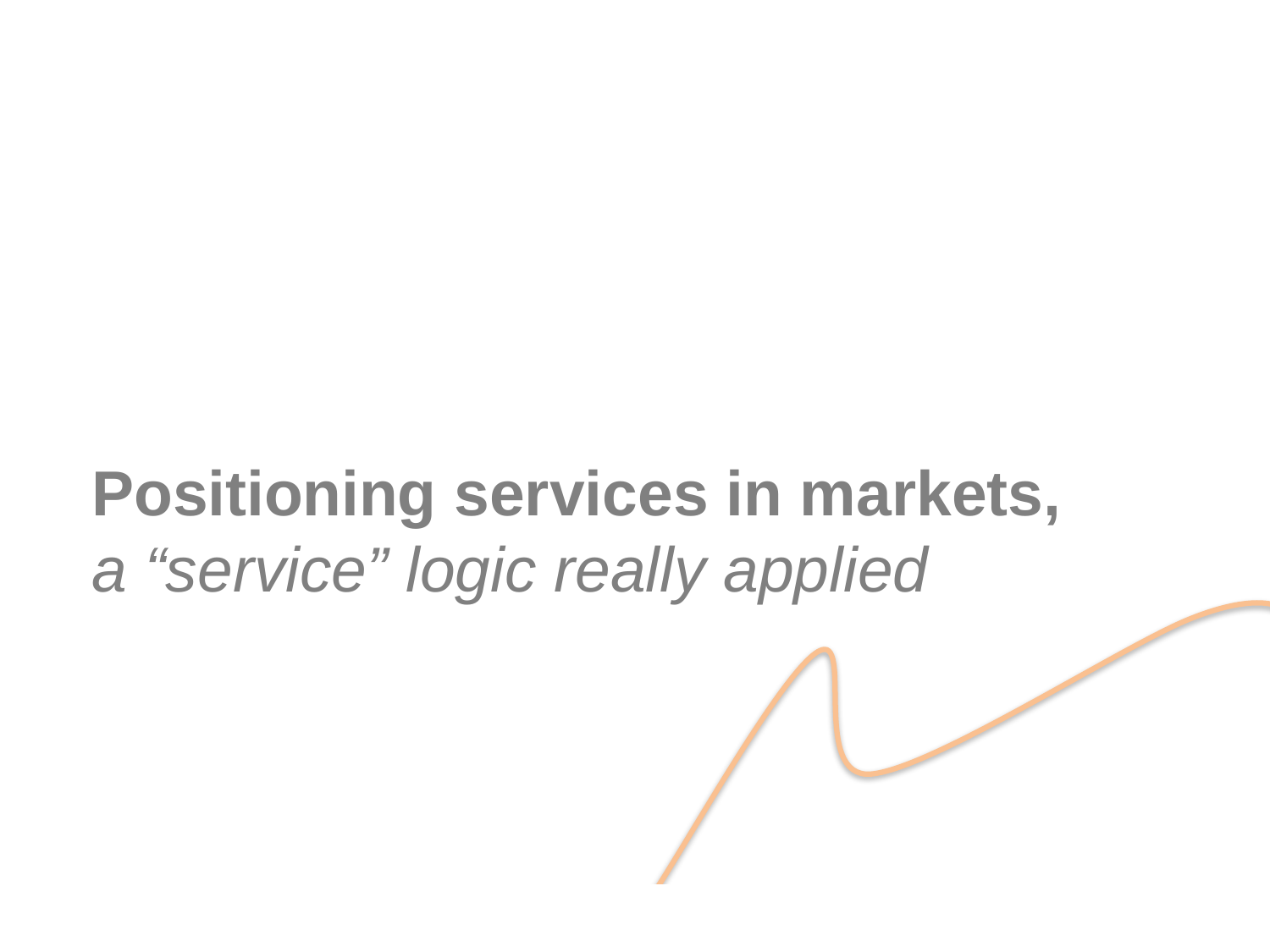

4b.
Positioning services in markets,
a “service” logic really applied